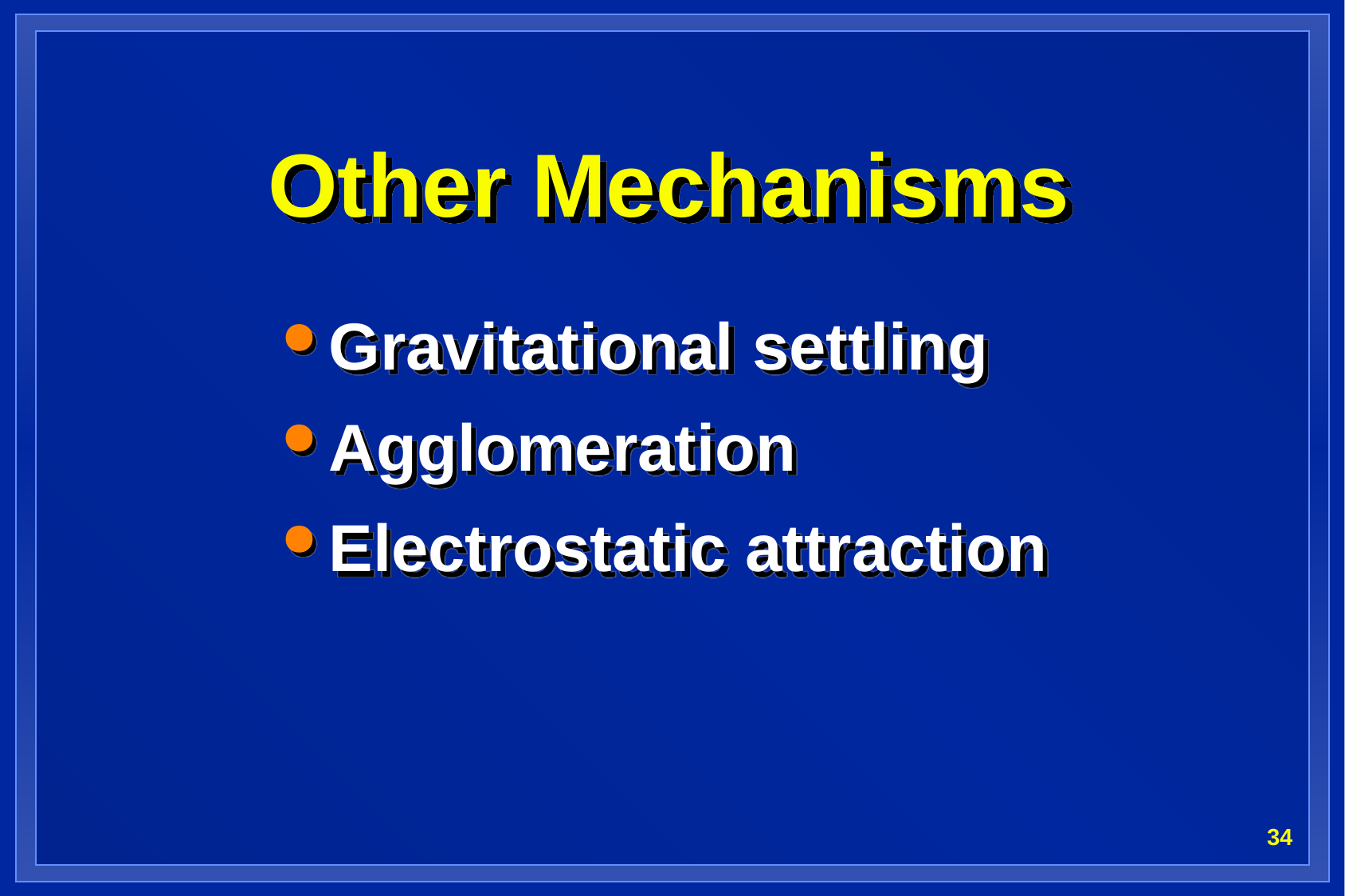

# Other Mechanisms

Gravitational settling
Agglomeration
Electrostatic attraction
34